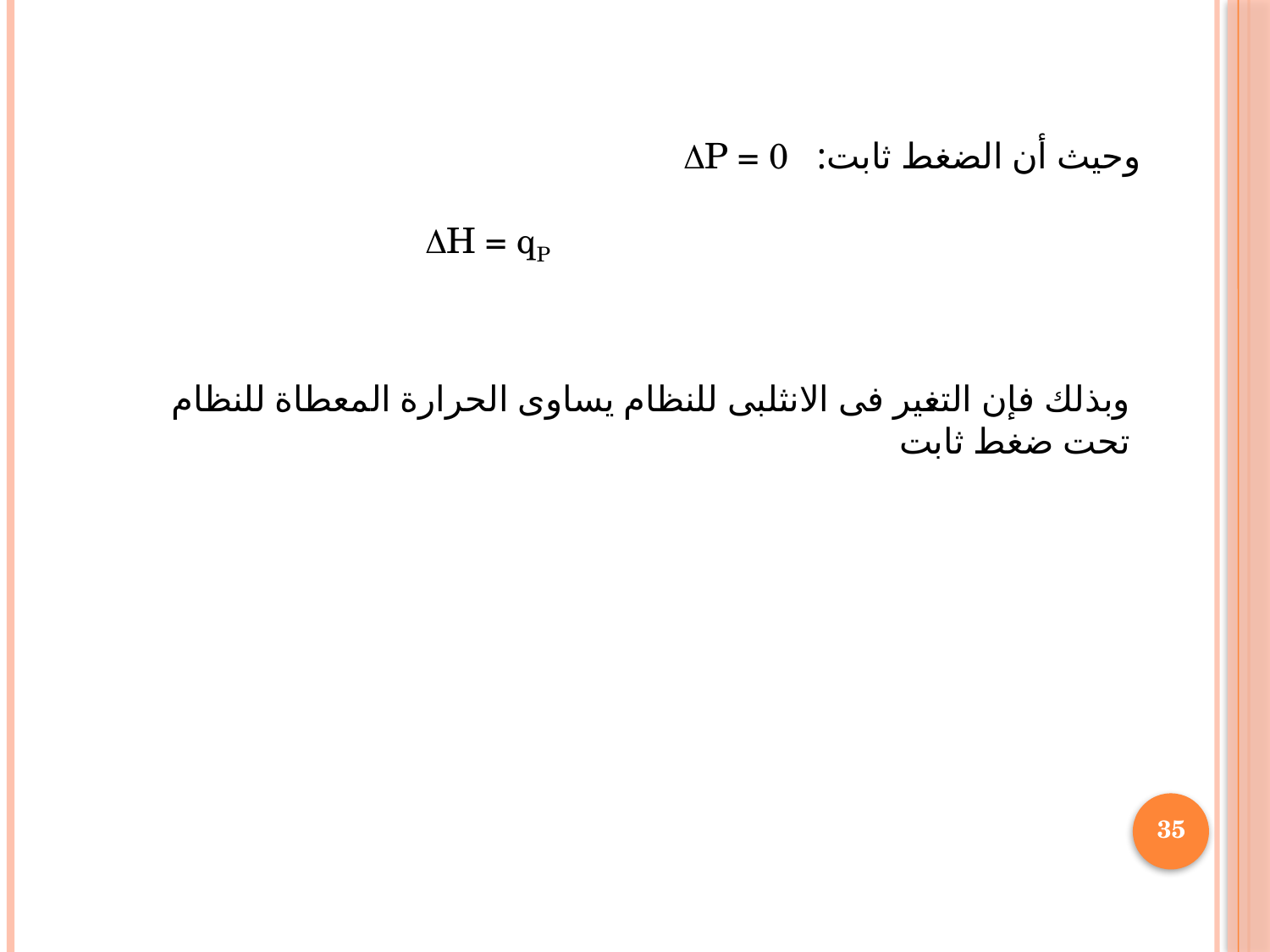

وحيث أن الضغط ثابت:   ΔP = 0

        ΔH = qP
وبذلك فإن التغير فى الانثلبى للنظام يساوى الحرارة المعطاة للنظام تحت ضغط ثابت
35